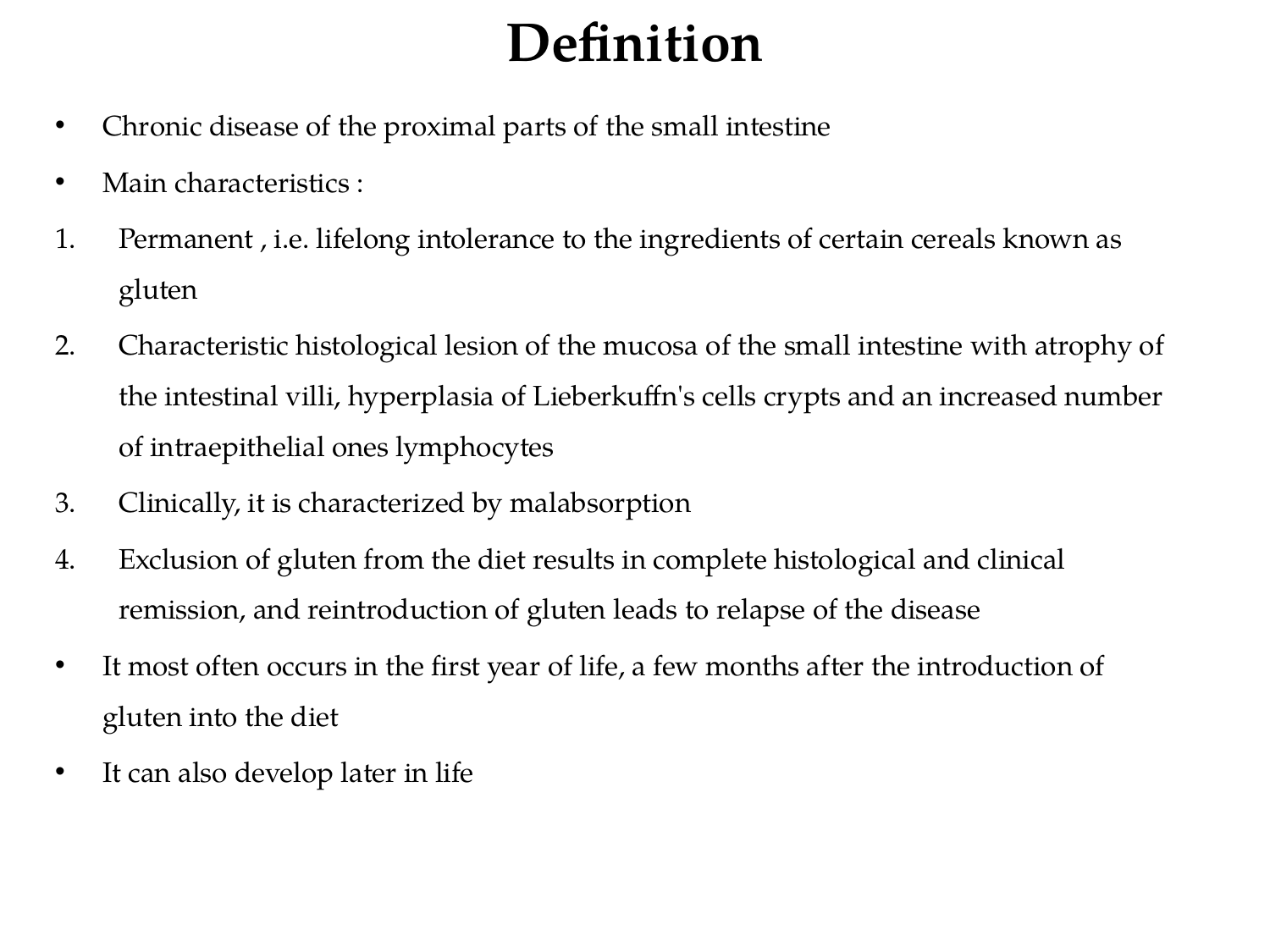

# Definition
Chronic disease of the proximal parts of the small intestine
Main characteristics :
Permanent , i.e. lifelong intolerance to the ingredients of certain cereals known as gluten
Characteristic histological lesion of the mucosa of the small intestine with atrophy of the intestinal villi, hyperplasia of Lieberkuffn's cells crypts and an increased number of intraepithelial ones lymphocytes
Clinically, it is characterized by malabsorption
Exclusion of gluten from the diet results in complete histological and clinical remission, and reintroduction of gluten leads to relapse of the disease
It most often occurs in the first year of life, a few months after the introduction of gluten into the diet
It can also develop later in life